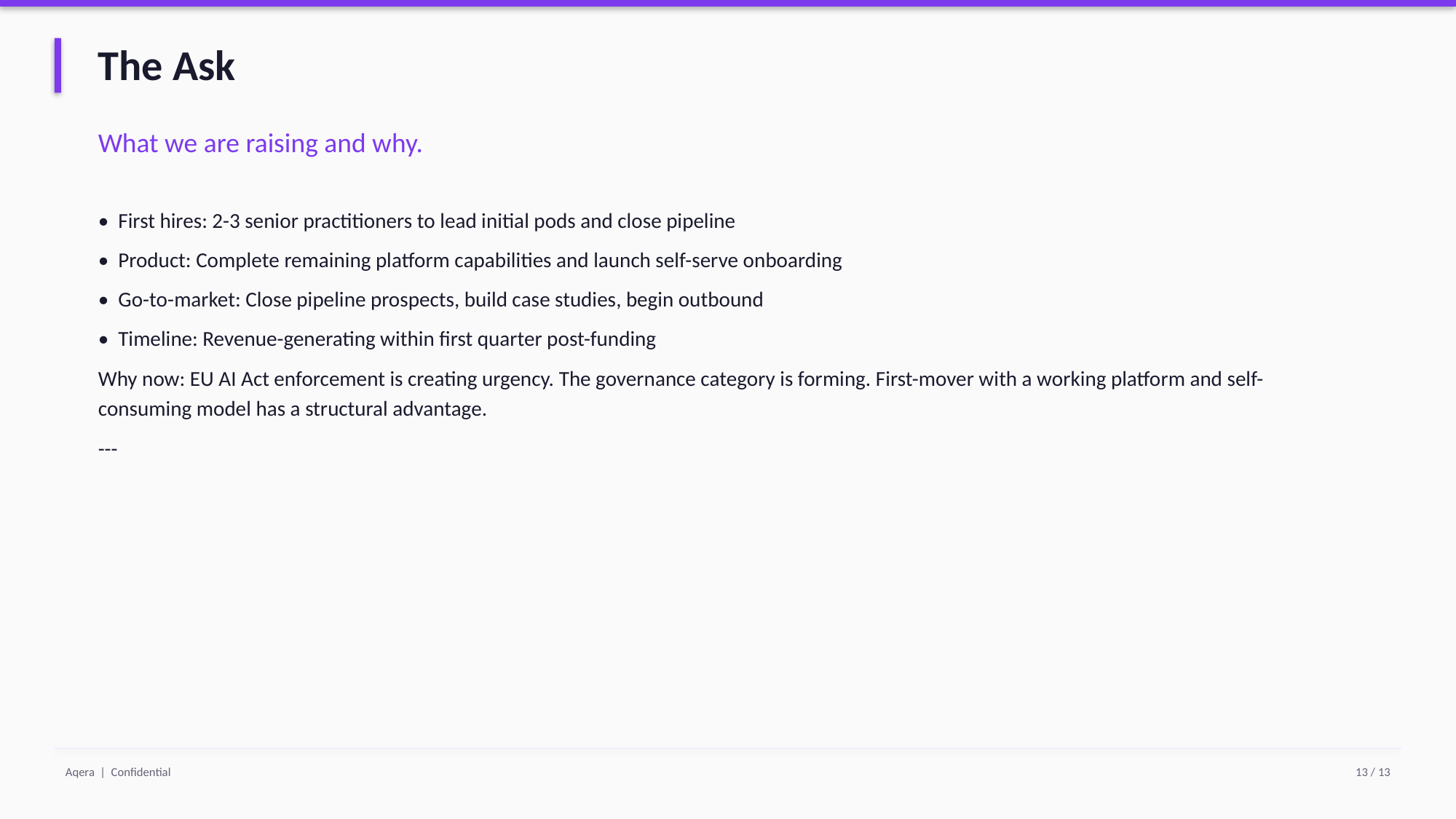

The Ask

What we are raising and why.
•  First hires: 2-3 senior practitioners to lead initial pods and close pipeline
•  Product: Complete remaining platform capabilities and launch self-serve onboarding
•  Go-to-market: Close pipeline prospects, build case studies, begin outbound
•  Timeline: Revenue-generating within first quarter post-funding
Why now: EU AI Act enforcement is creating urgency. The governance category is forming. First-mover with a working platform and self-consuming model has a structural advantage.
---

Aqera  |  Confidential
13 / 13